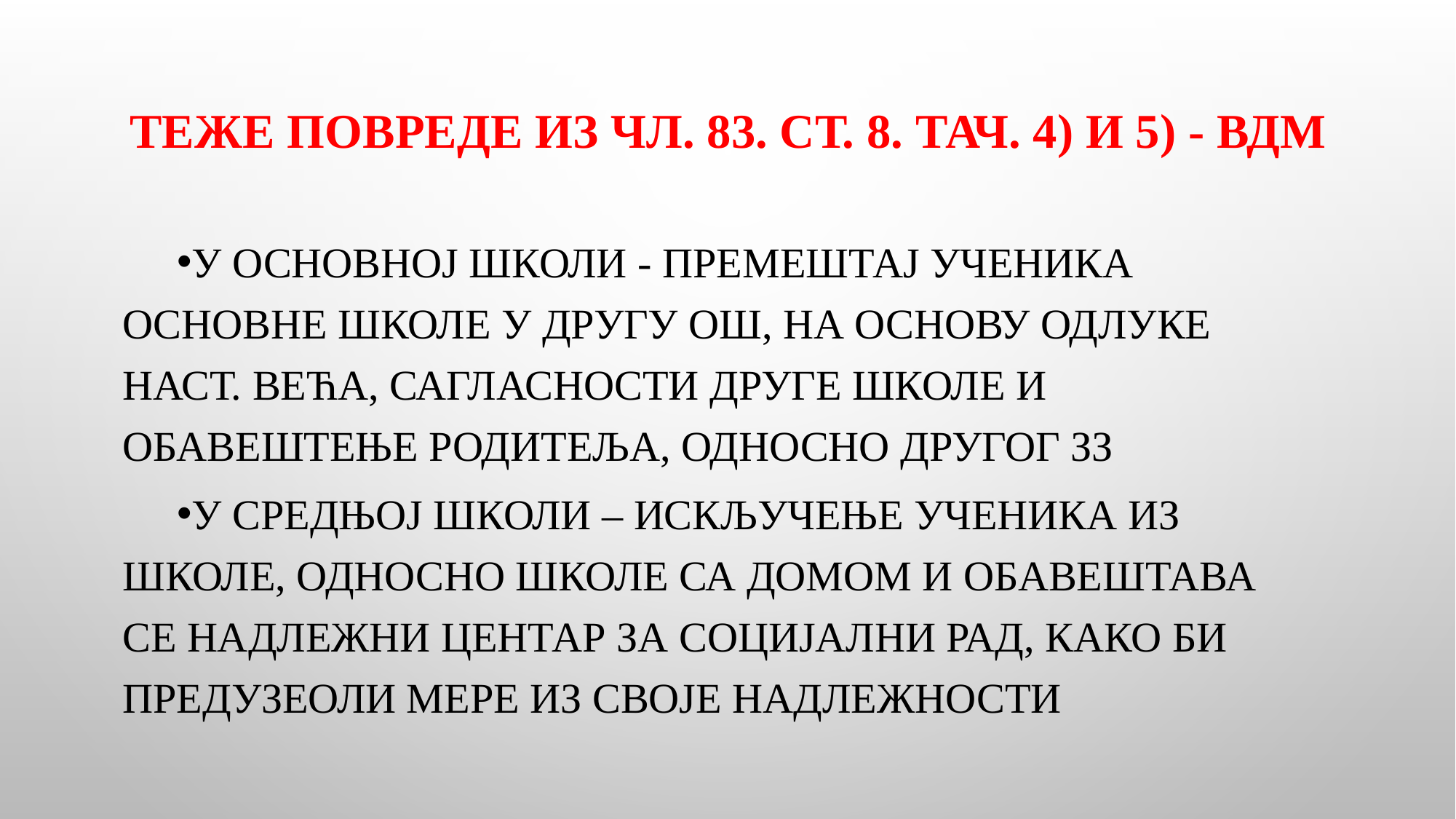

# Теже повреде из чл. 83. ст. 8. тач. 4) и 5) - ВДМ
У основној школи - премештај ученика  основне школе у другу ОШ, на основу одлуке наст. већа, сагласности друге школе и обавештење родитеља, односно другог ЗЗ
у средњој школи – искључење ученика из школе, односно школе са домом и обавештава се надлежни центар за социјални рад, како би предузеоли мере из своје надлежности